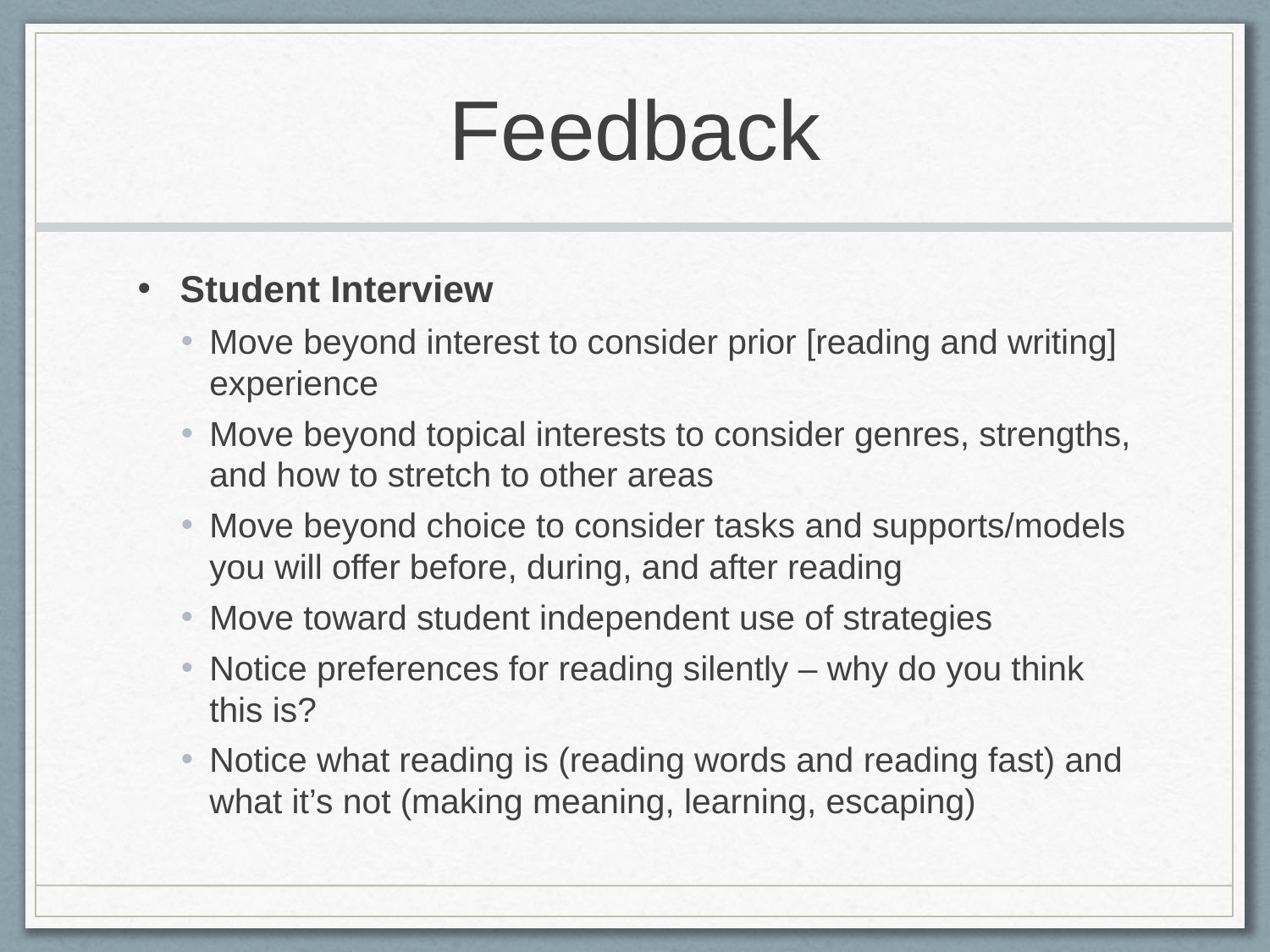

# Feedback
Student Interview
Move beyond interest to consider prior [reading and writing] experience
Move beyond topical interests to consider genres, strengths, and how to stretch to other areas
Move beyond choice to consider tasks and supports/models you will offer before, during, and after reading
Move toward student independent use of strategies
Notice preferences for reading silently – why do you think this is?
Notice what reading is (reading words and reading fast) and what it’s not (making meaning, learning, escaping)